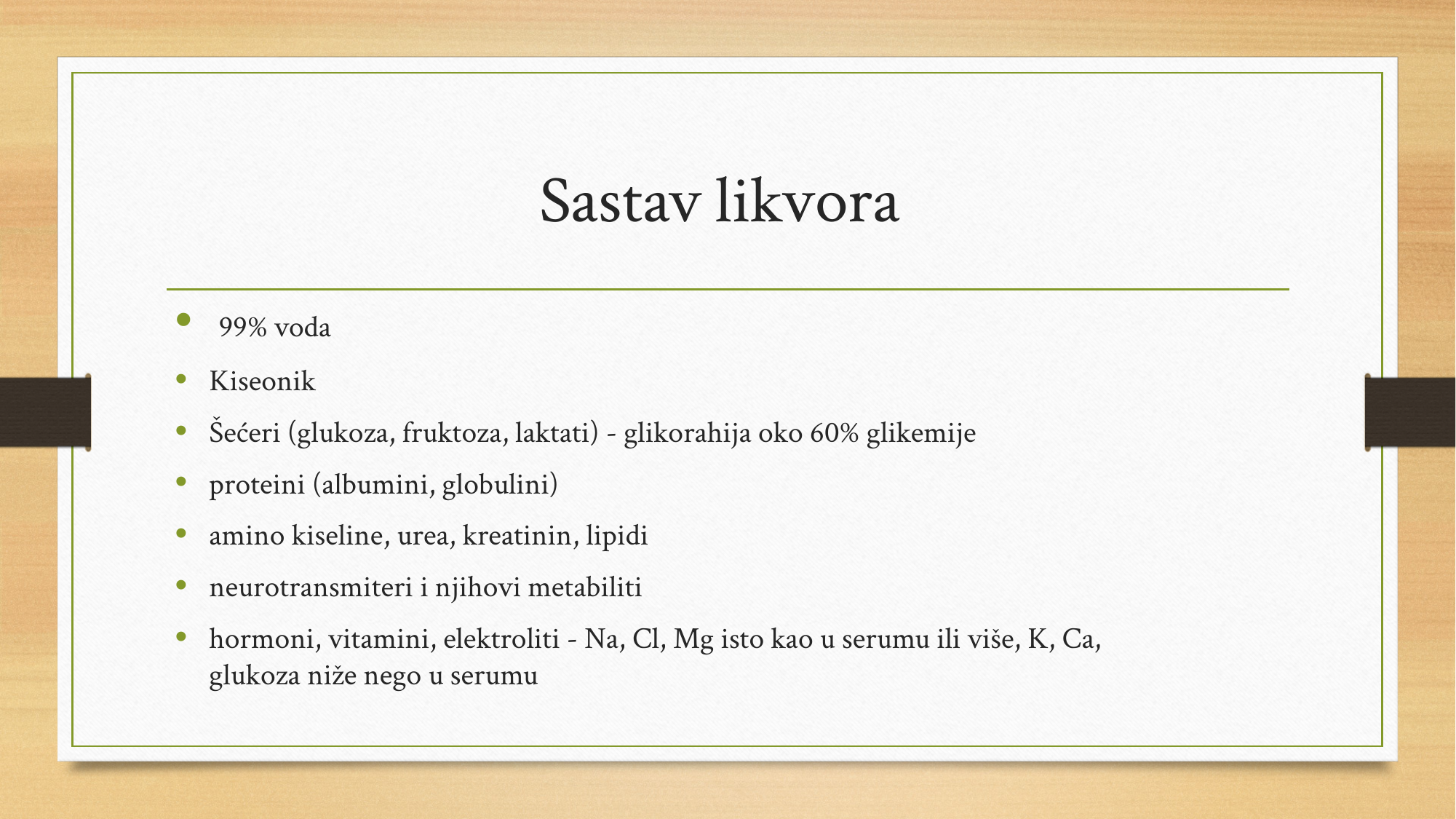

# Sastav likvora
 99% voda
Kiseonik
Šećeri (glukoza, fruktoza, laktati) - glikorahija oko 60% glikemije
proteini (albumini, globulini)
amino kiseline, urea, kreatinin, lipidi
neurotransmiteri i njihovi metabiliti
hormoni, vitamini, elektroliti - Na, Cl, Mg isto kao u serumu ili više, K, Ca, glukoza niže nego u serumu